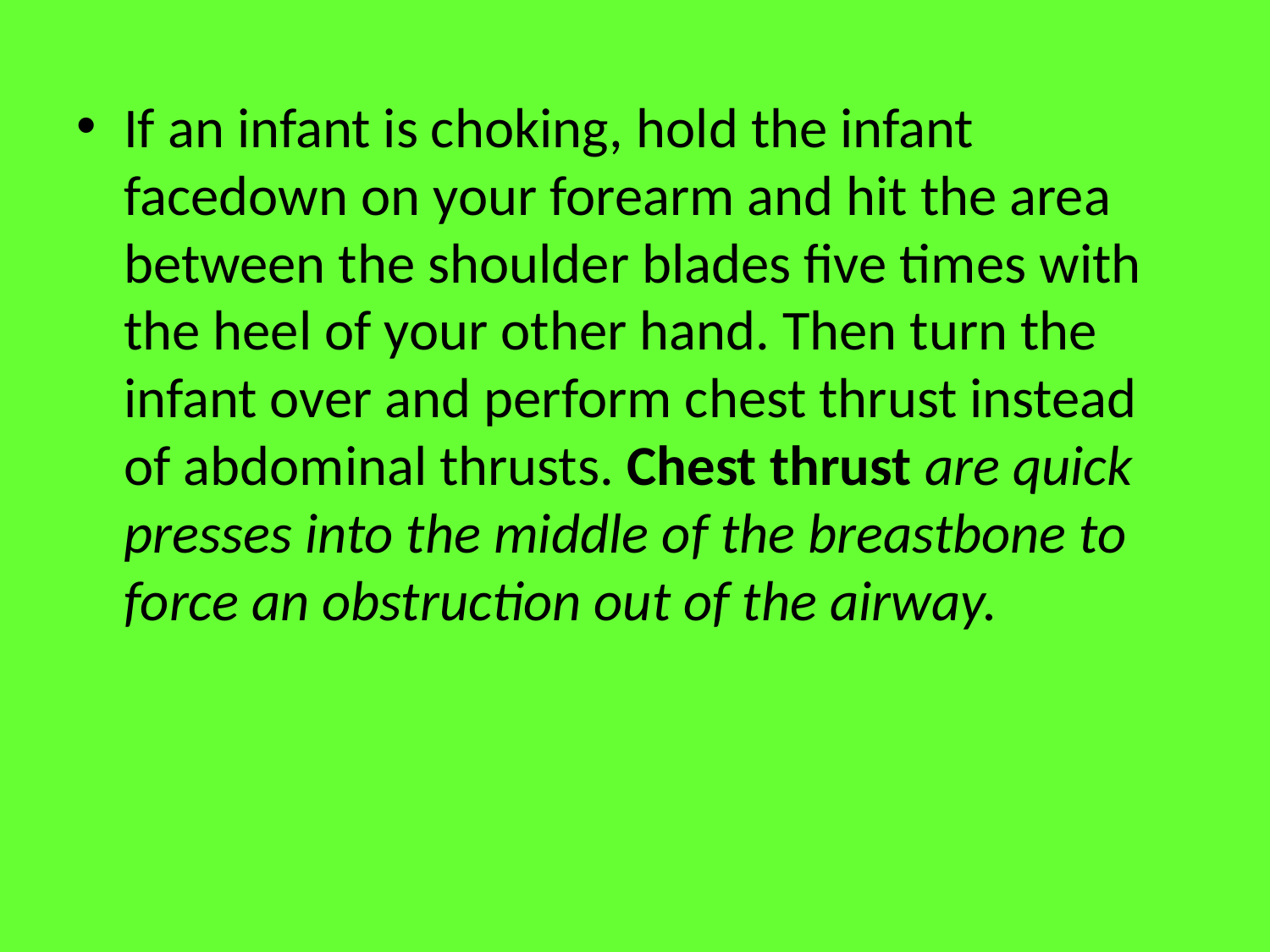

#
If an infant is choking, hold the infant facedown on your forearm and hit the area between the shoulder blades five times with the heel of your other hand. Then turn the infant over and perform chest thrust instead of abdominal thrusts. Chest thrust are quick presses into the middle of the breastbone to force an obstruction out of the airway.